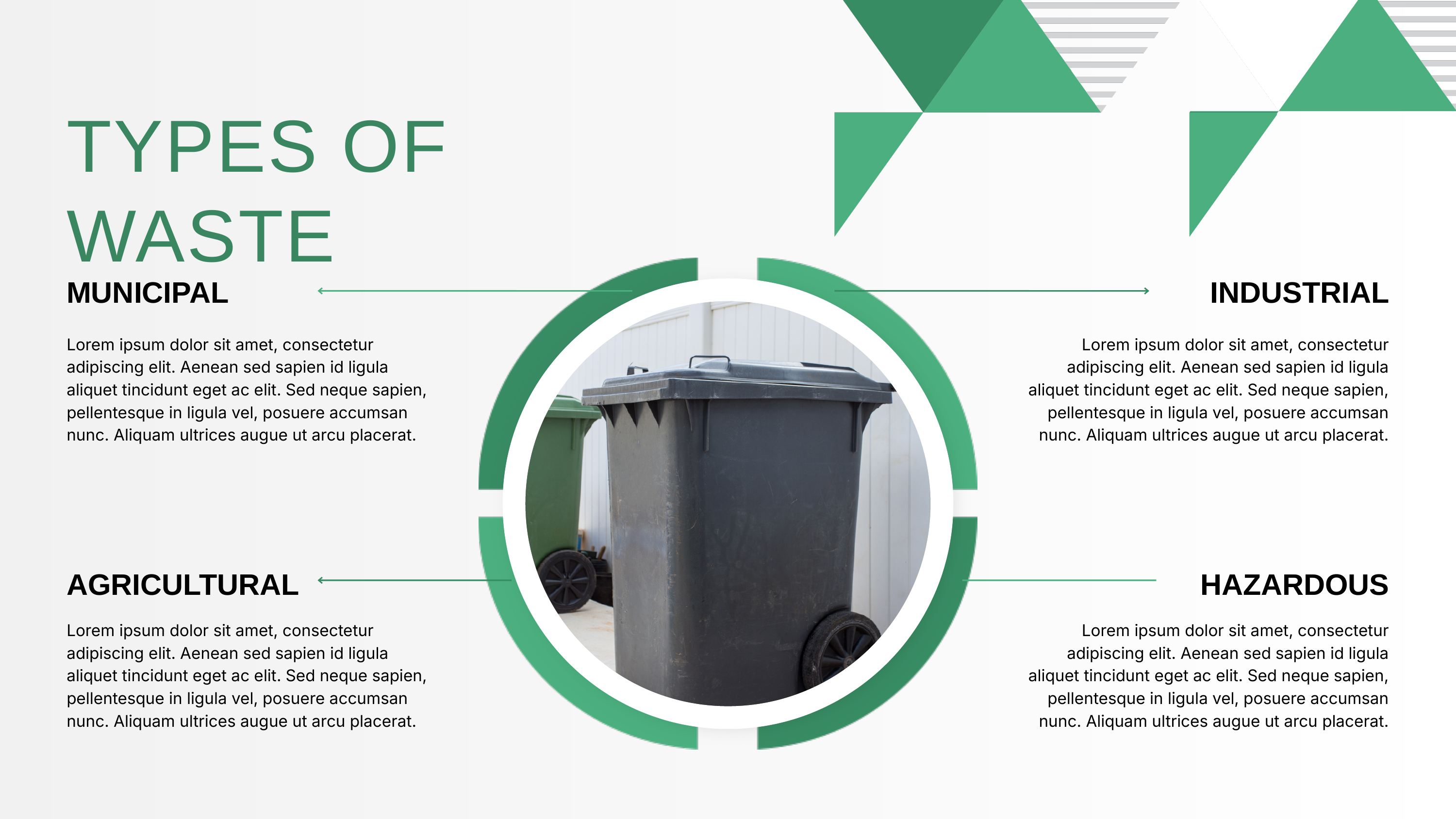

TYPES OF WASTE

MUNICIPAL
INDUSTRIAL

Lorem ipsum dolor sit amet, consectetur adipiscing elit. Aenean sed sapien id ligula aliquet tincidunt eget ac elit. Sed neque sapien, pellentesque in ligula vel, posuere accumsan nunc. Aliquam ultrices augue ut arcu placerat.
Lorem ipsum dolor sit amet, consectetur adipiscing elit. Aenean sed sapien id ligula aliquet tincidunt eget ac elit. Sed neque sapien, pellentesque in ligula vel, posuere accumsan nunc. Aliquam ultrices augue ut arcu placerat.
AGRICULTURAL
HAZARDOUS

Lorem ipsum dolor sit amet, consectetur adipiscing elit. Aenean sed sapien id ligula aliquet tincidunt eget ac elit. Sed neque sapien, pellentesque in ligula vel, posuere accumsan nunc. Aliquam ultrices augue ut arcu placerat.
Lorem ipsum dolor sit amet, consectetur adipiscing elit. Aenean sed sapien id ligula aliquet tincidunt eget ac elit. Sed neque sapien, pellentesque in ligula vel, posuere accumsan nunc. Aliquam ultrices augue ut arcu placerat.